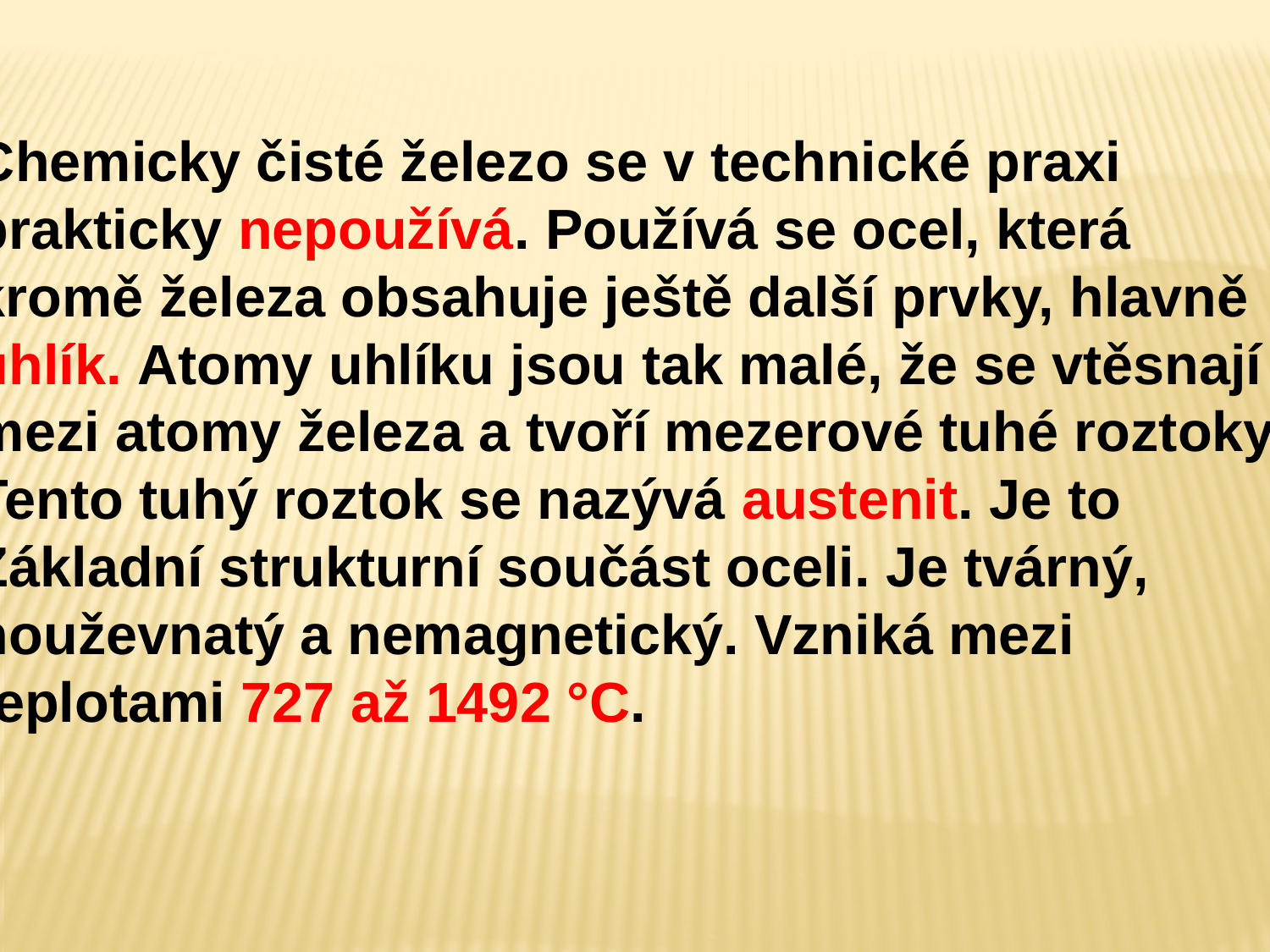

Chemicky čisté železo se v technické praxi
prakticky nepoužívá. Používá se ocel, která
kromě železa obsahuje ještě další prvky, hlavně
uhlík. Atomy uhlíku jsou tak malé, že se vtěsnají
mezi atomy železa a tvoří mezerové tuhé roztoky.
Tento tuhý roztok se nazývá austenit. Je to
Základní strukturní součást oceli. Je tvárný,
houževnatý a nemagnetický. Vzniká mezi
teplotami 727 až 1492 °C.